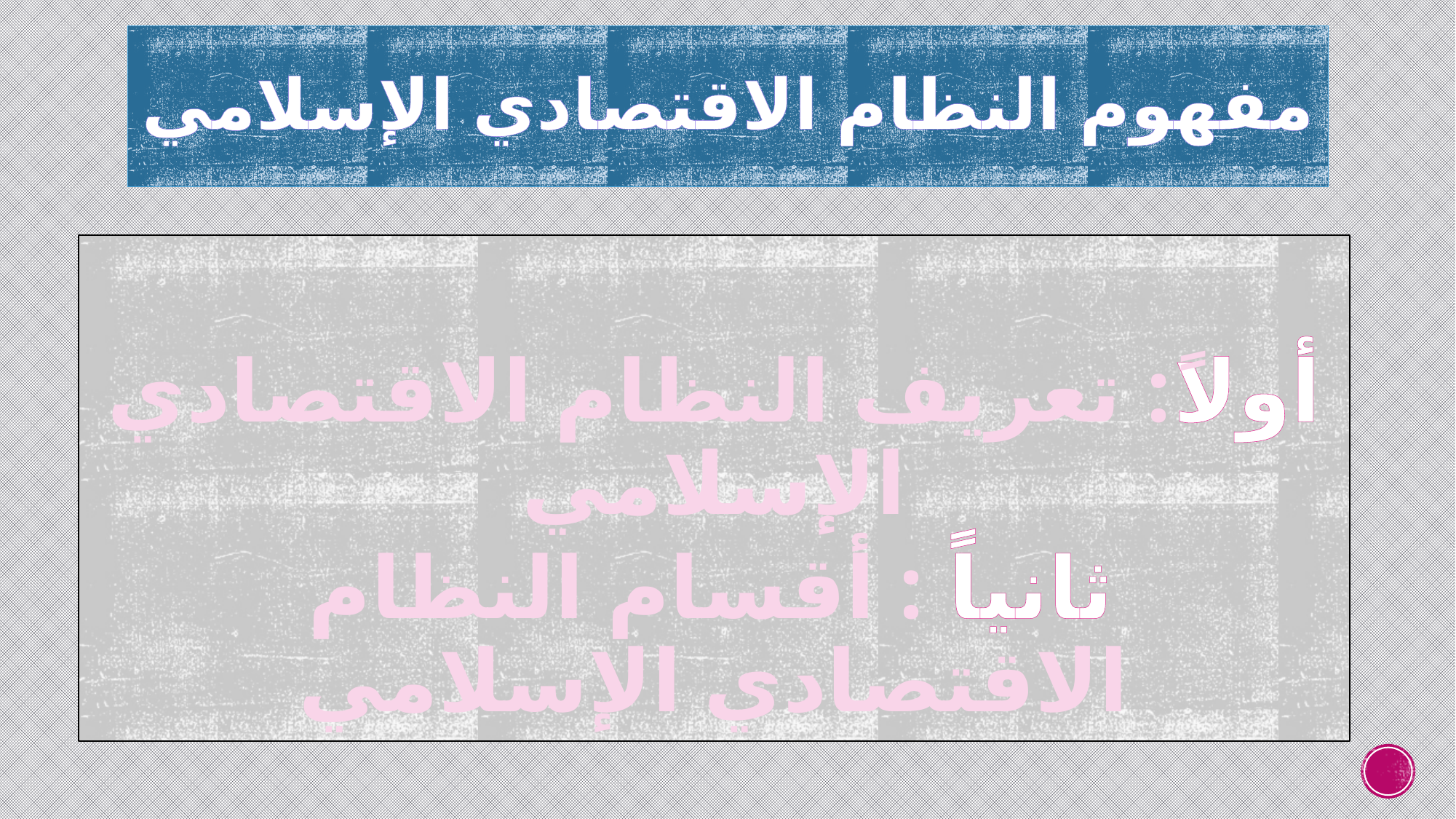

# مفهوم النظام الاقتصادي الإسلامي

أولاً: تعريف النظام الاقتصادي الإسلامي
ثانياً : أقسام النظام الاقتصادي الإسلامي